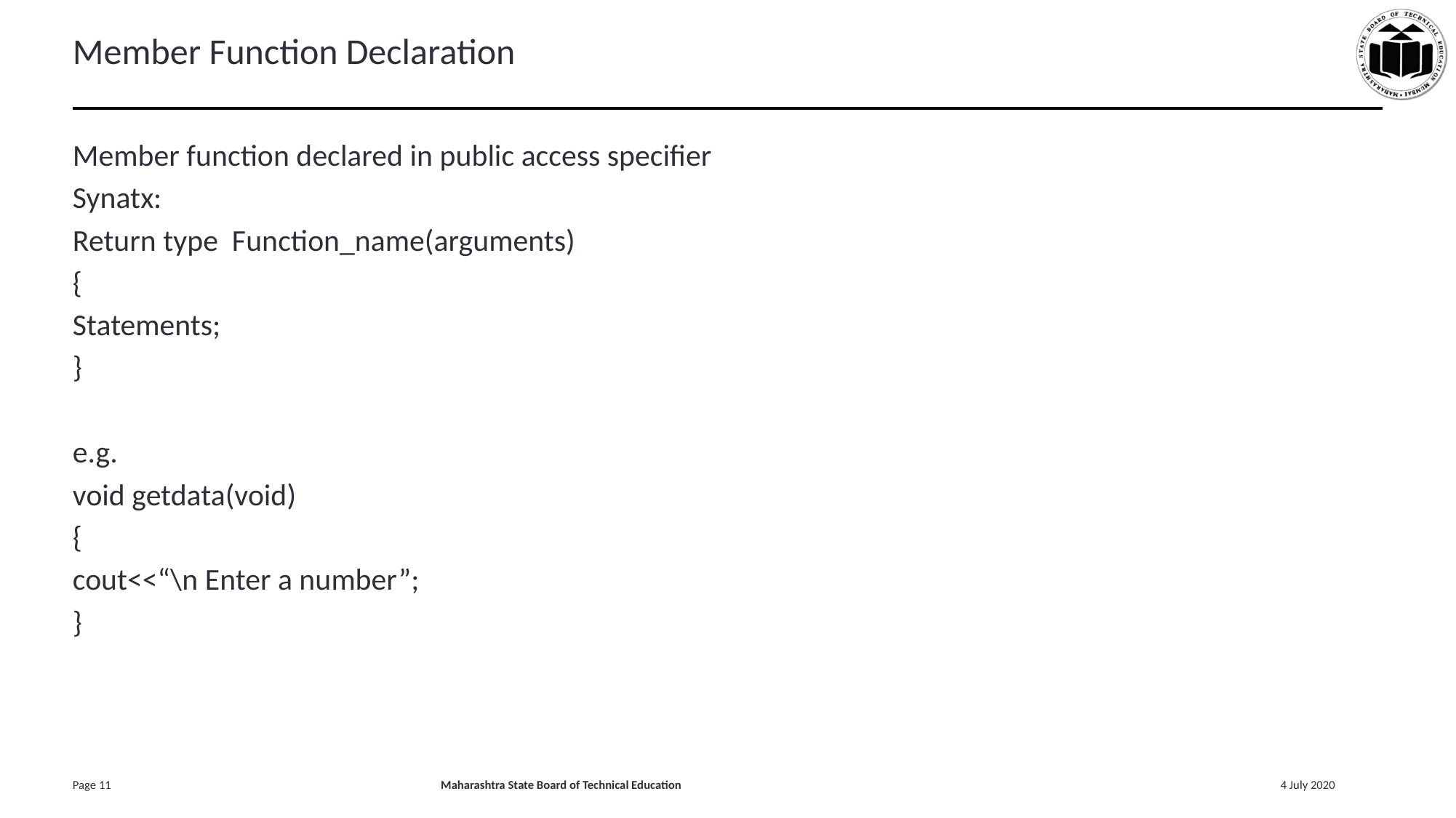

# Member Function Declaration
Member function declared in public access specifier
Synatx:
Return type  Function_name(arguments)
{
Statements;
}

e.g.
void getdata(void)
{
cout<<“\n Enter a number”;
}